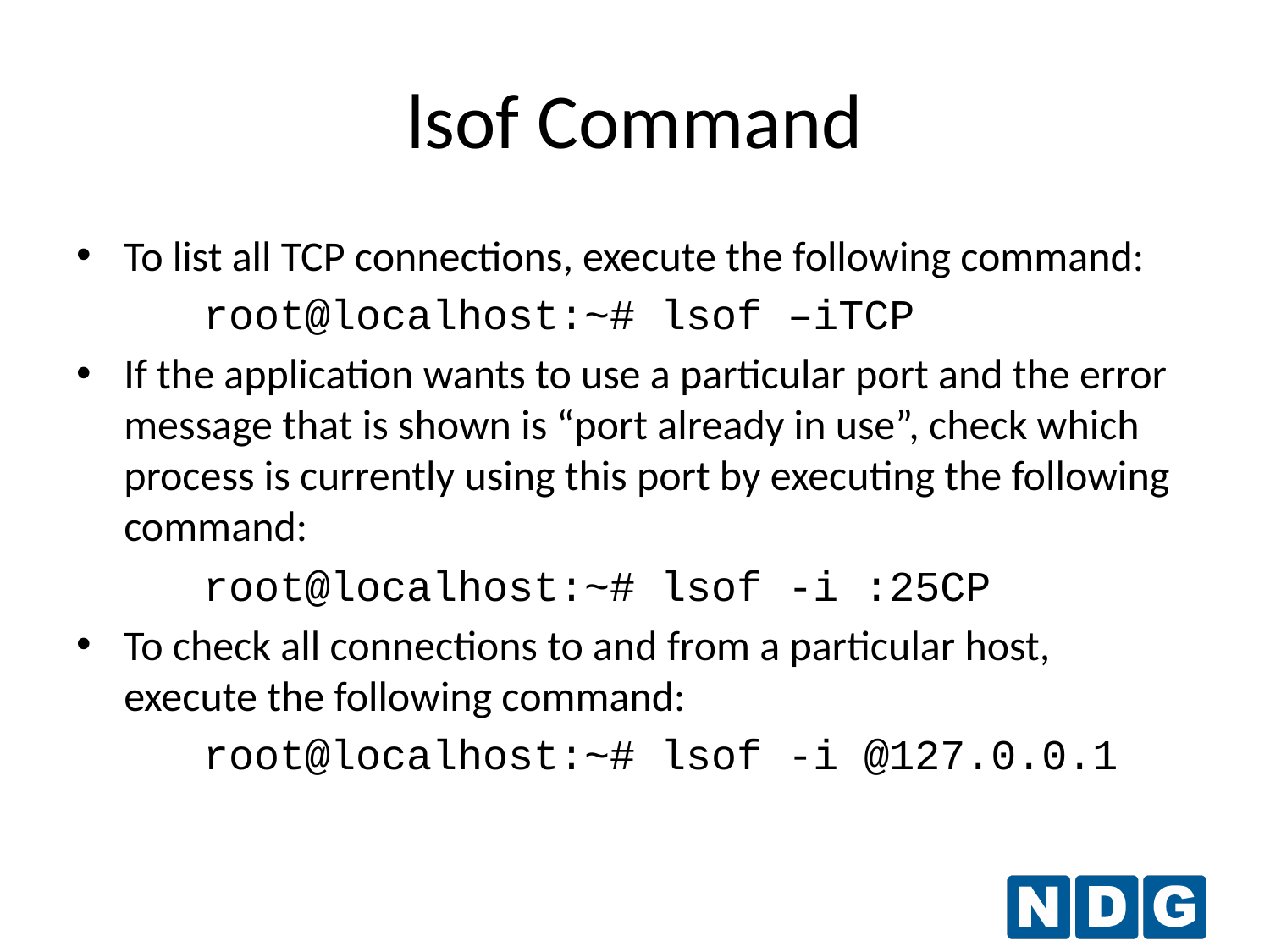

# lsof Command
To list all TCP connections, execute the following command:
	root@localhost:~# lsof –iTCP
If the application wants to use a particular port and the error message that is shown is “port already in use”, check which process is currently using this port by executing the following command:
	root@localhost:~# lsof -i :25CP
To check all connections to and from a particular host, execute the following command:
	root@localhost:~# lsof -i @127.0.0.1